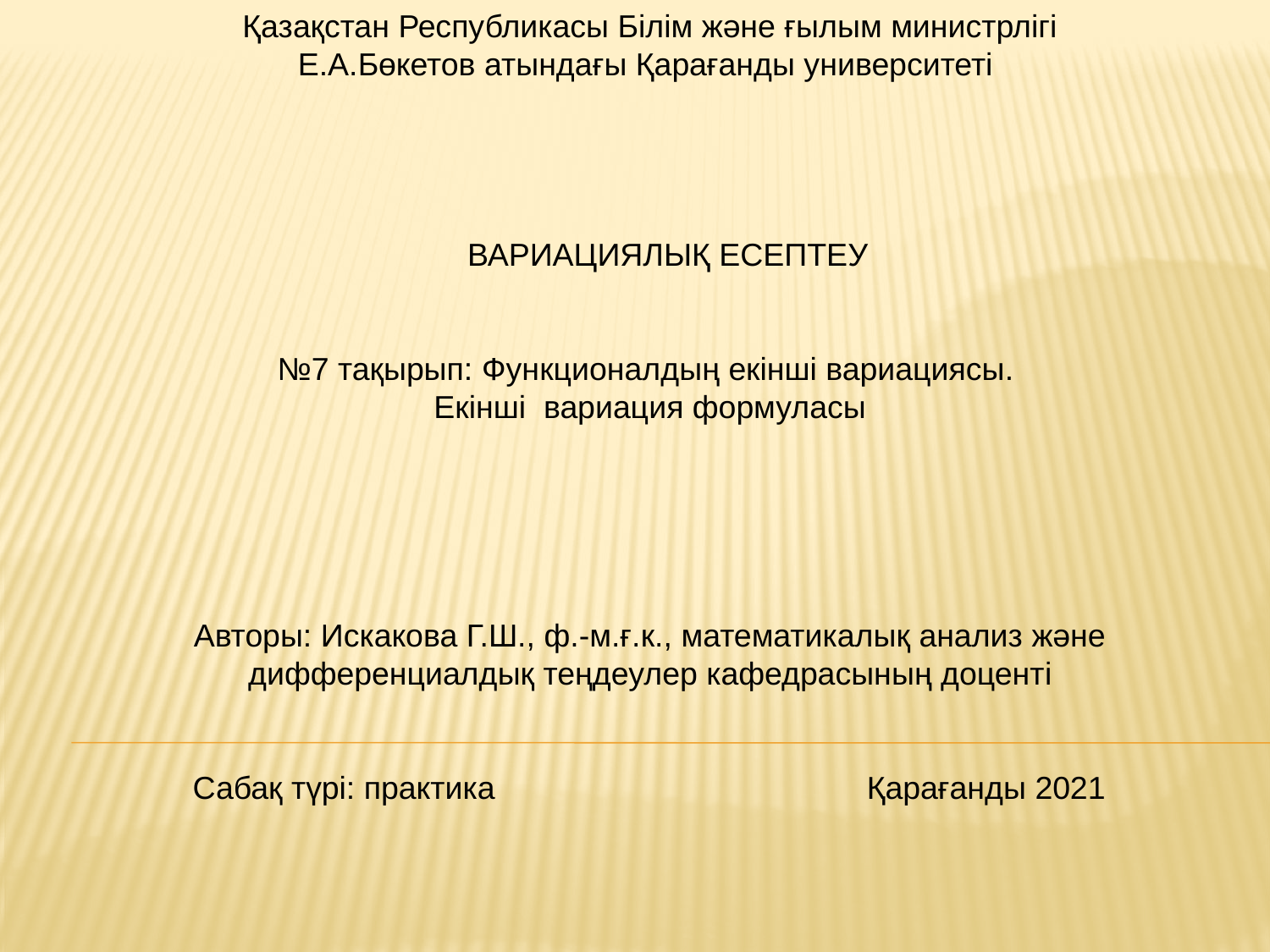

Қазақстан Республикасы Білім және ғылым министрлігі
Е.А.Бөкетов атындағы Қарағанды университеті

     ВАРИАЦИЯЛЫҚ ЕСЕПТЕУ

№7 тақырып: Функционалдың екінші вариациясы.
Екінші  вариация формуласы

Авторы: Искакова Г.Ш., ф.-м.ғ.к., математикалық анализ және дифференциалдық теңдеулер кафедрасының доценті

Сабақ түрі: практика                                          Қарағанды 2021